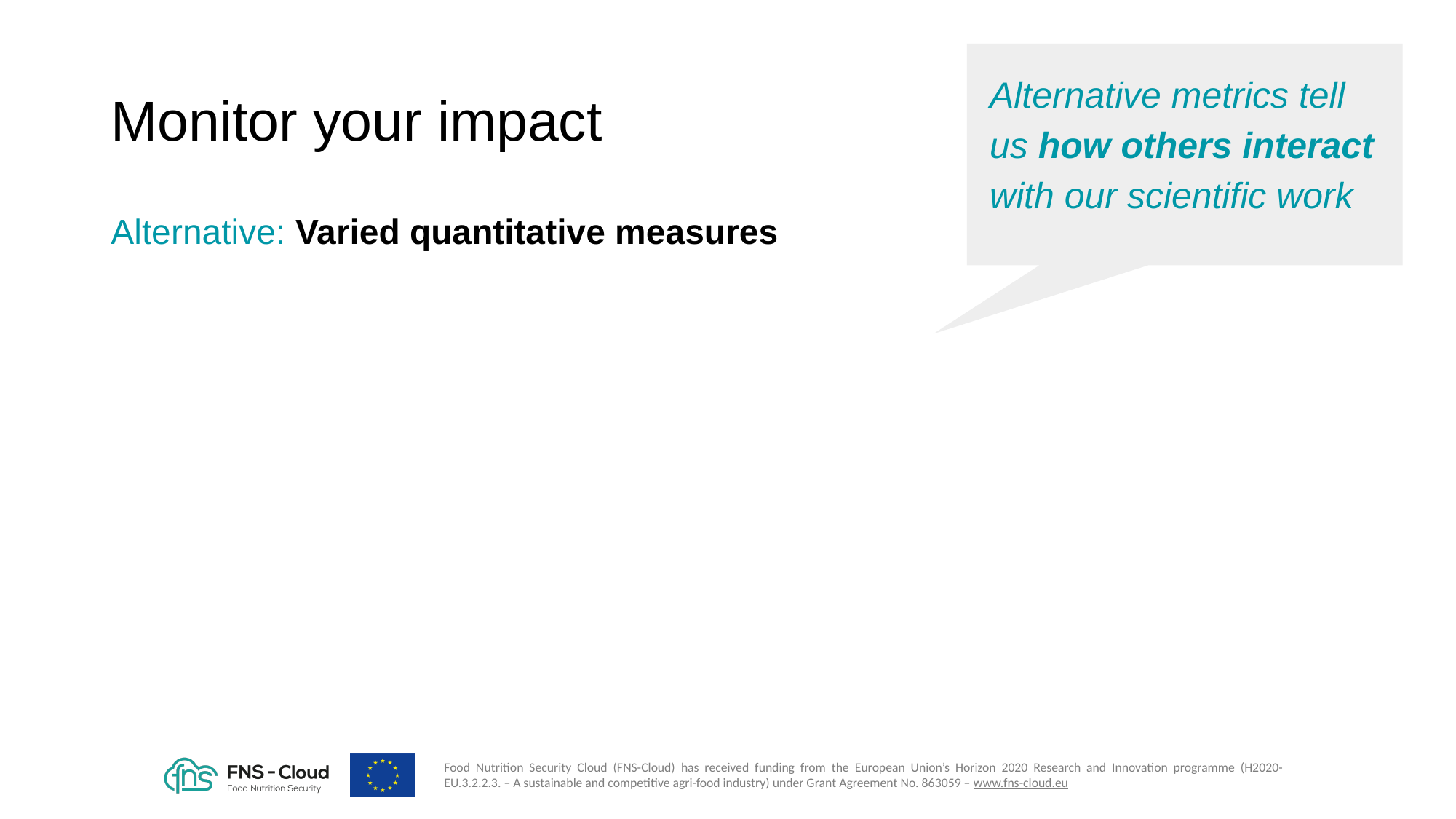

# Monitor your impact

Alternative metrics tell us how others interact with our scientific work
Alternative: Varied quantitative measures